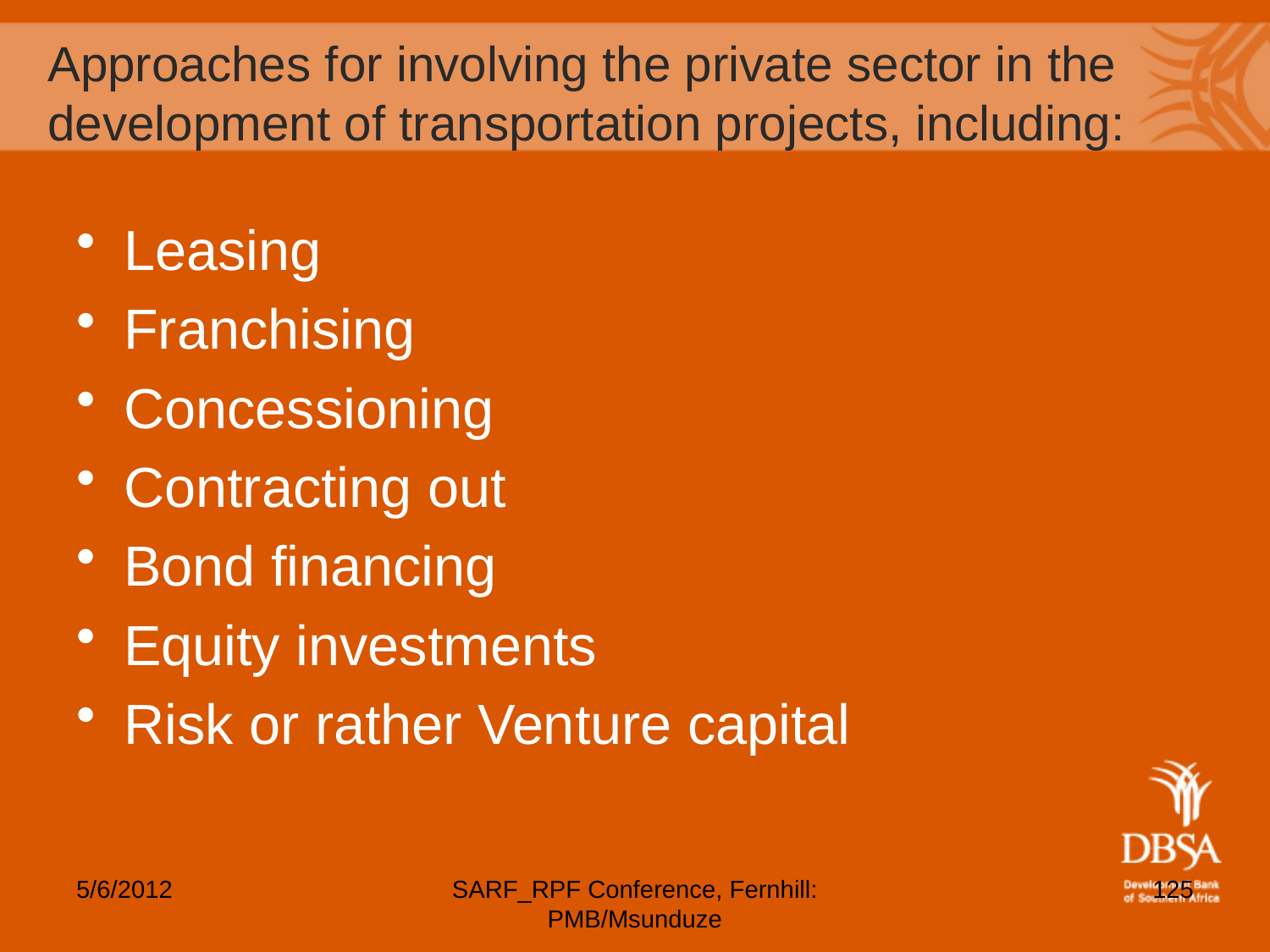

# Approaches for involving the private sector in the development of transportation projects, including:
Leasing
Franchising
Concessioning
Contracting out
Bond financing
Equity investments
Risk or rather Venture capital
5/6/2012
SARF_RPF Conference, Fernhill: PMB/Msunduze
125